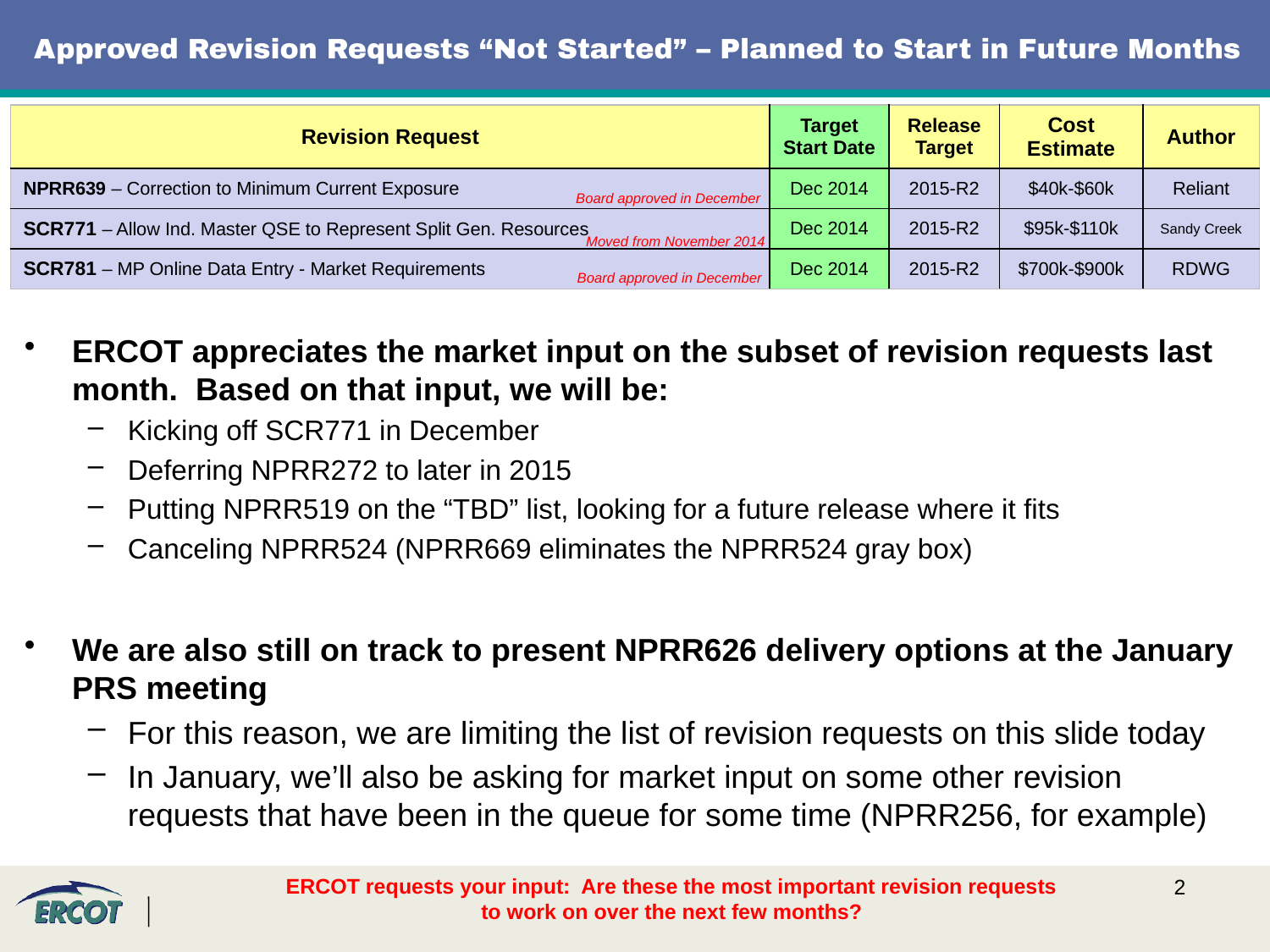

# Approved Revision Requests “Not Started” – Planned to Start in Future Months
| Revision Request | Target Start Date | Release Target | Cost Estimate | Author |
| --- | --- | --- | --- | --- |
| NPRR639 – Correction to Minimum Current Exposure | Dec 2014 | 2015-R2 | $40k-$60k | Reliant |
| SCR771 – Allow Ind. Master QSE to Represent Split Gen. Resources | Dec 2014 | 2015-R2 | $95k-$110k | Sandy Creek |
| SCR781 – MP Online Data Entry - Market Requirements | Dec 2014 | 2015-R2 | $700k-$900k | RDWG |
Board approved in December
Moved from November 2014
Board approved in December
ERCOT appreciates the market input on the subset of revision requests last month.  Based on that input, we will be:
Kicking off SCR771 in December
Deferring NPRR272 to later in 2015
Putting NPRR519 on the “TBD” list, looking for a future release where it fits
Canceling NPRR524 (NPRR669 eliminates the NPRR524 gray box)

We are also still on track to present NPRR626 delivery options at the January PRS meeting
For this reason, we are limiting the list of revision requests on this slide today
In January, we’ll also be asking for market input on some other revision requests that have been in the queue for some time (NPRR256, for example)

ERCOT requests your input:  Are these the most important revision requests to work on over the next few months?